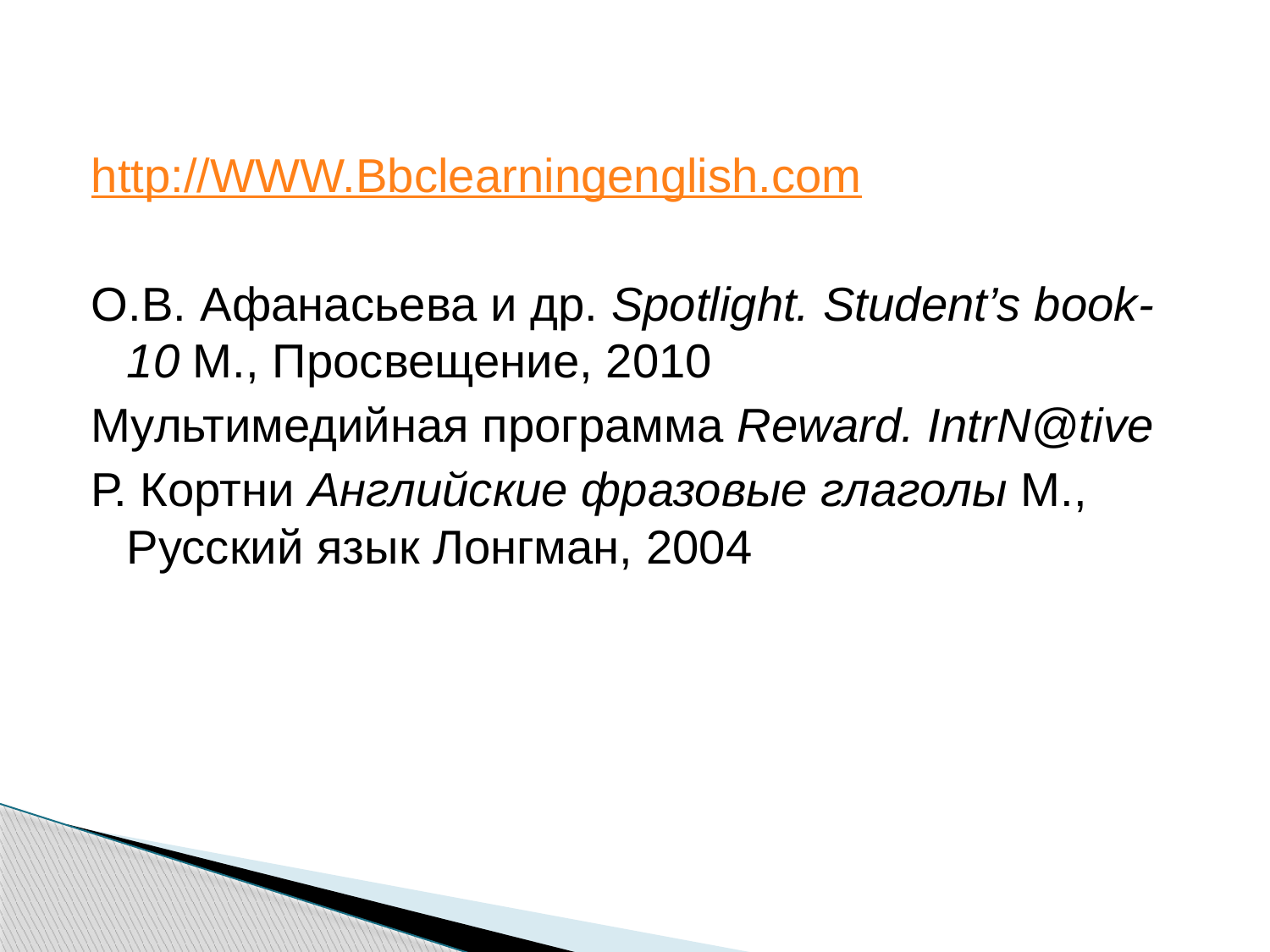

http://WWW.Bbclearningenglish.com

O.B. Афанасьева и др. Spotlight. Student’s book-10 M., Просвещение, 2010
Мультимедийная программа Reward. IntrN@tive
Р. Кортни Английские фразовые глаголы М., Русский язык Лонгман, 2004